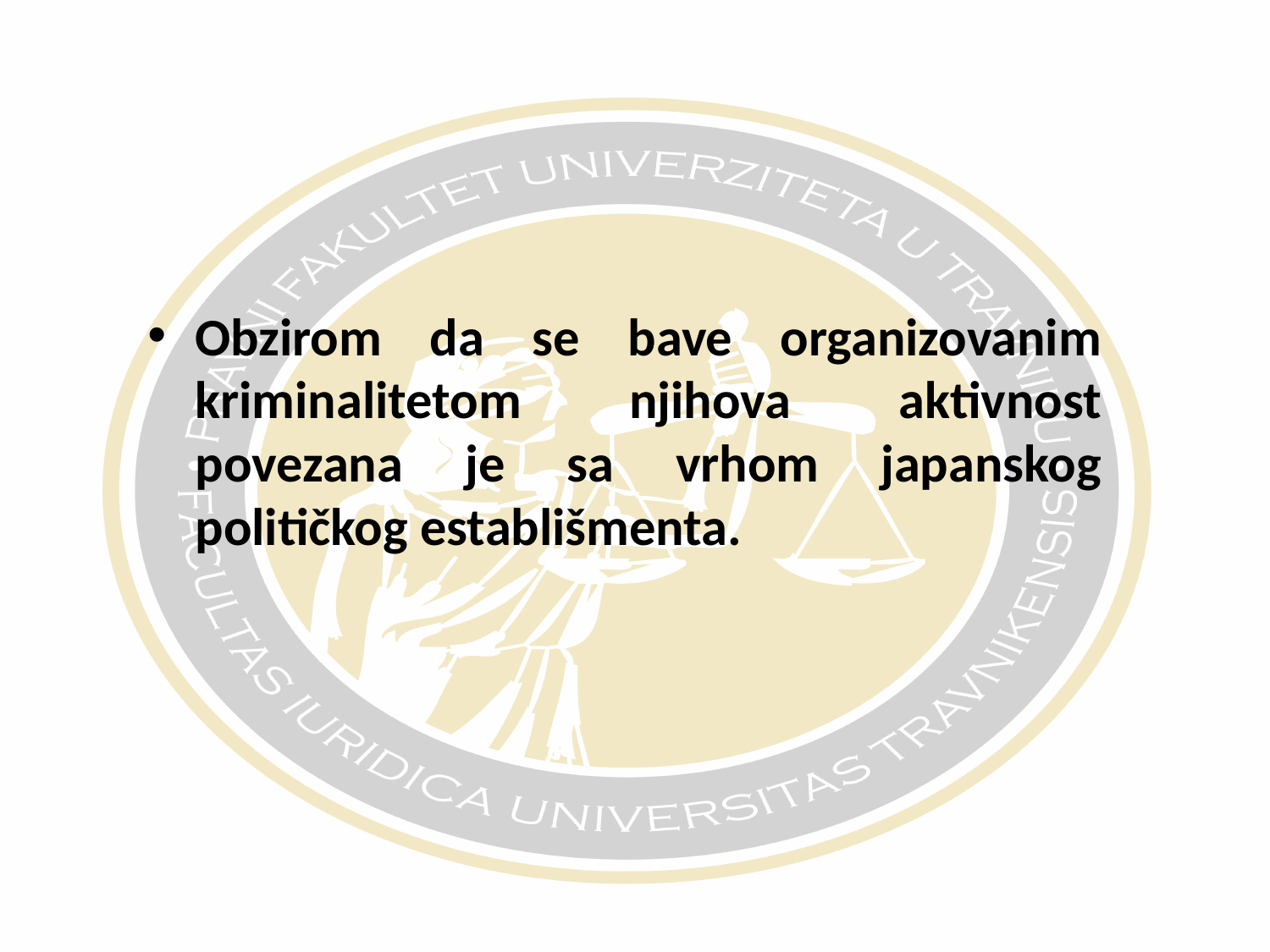

#

Obzirom da se bave organizovanim kriminalitetom njihova aktivnost povezana je sa vrhom japanskog političkog establišmenta.